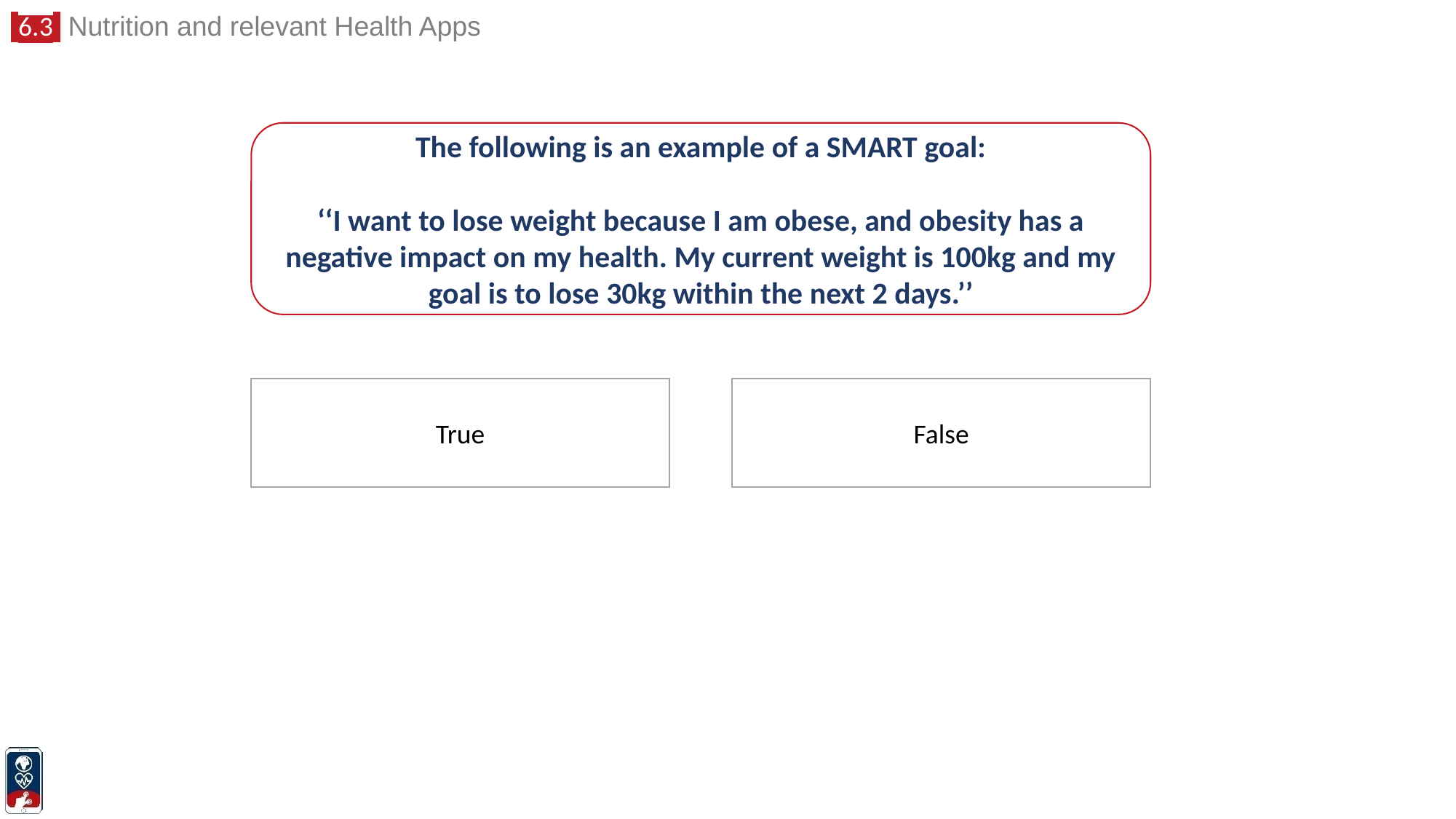

The following is an example of a SMART goal:
‘‘I want to lose weight because I am obese, and obesity has a negative impact on my health. My current weight is 100kg and my goal is to lose 30kg within the next 2 days.’’
True
False